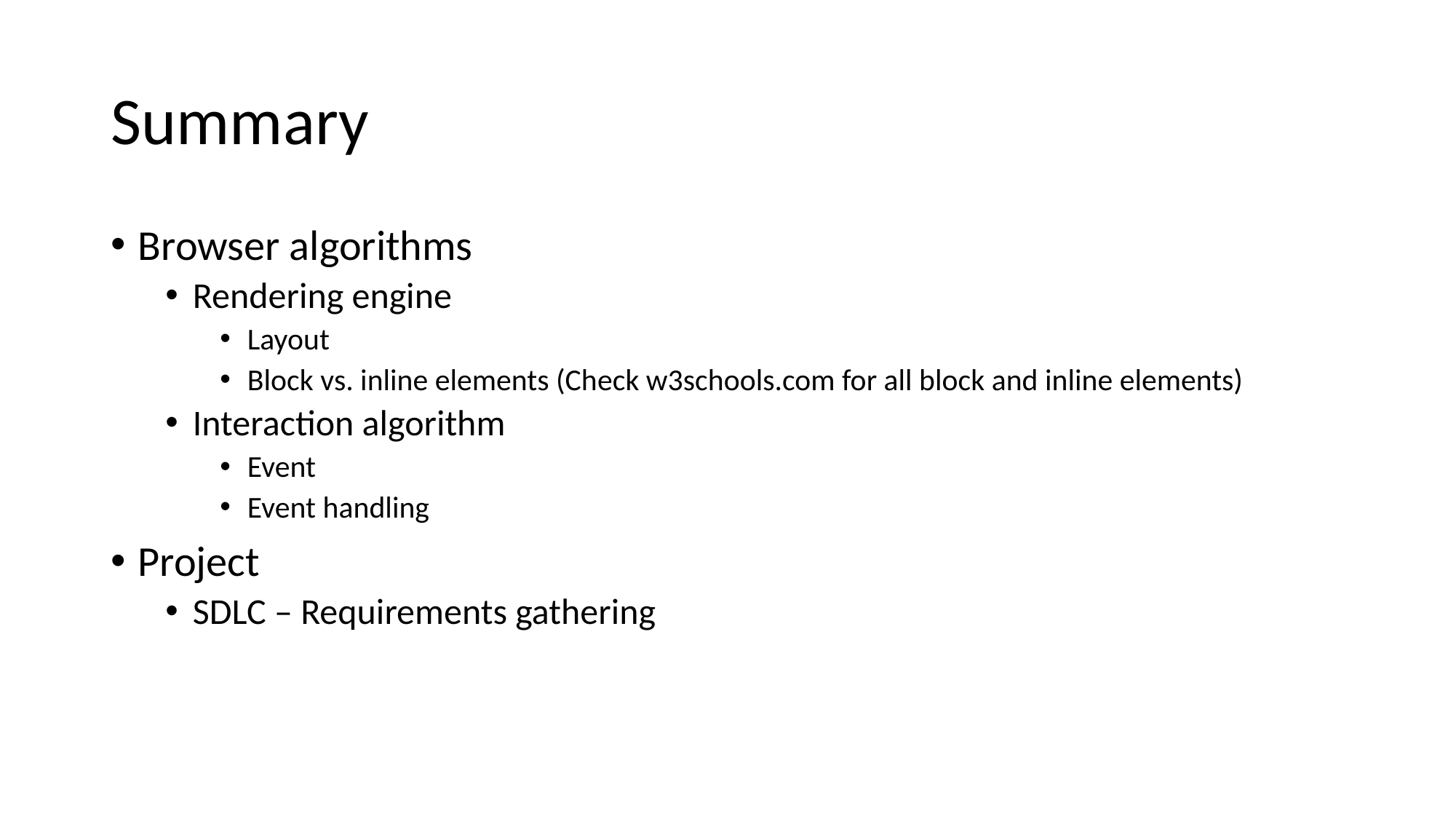

# Summary
Browser algorithms
Rendering engine
Layout
Block vs. inline elements (Check w3schools.com for all block and inline elements)
Interaction algorithm
Event
Event handling
Project
SDLC – Requirements gathering